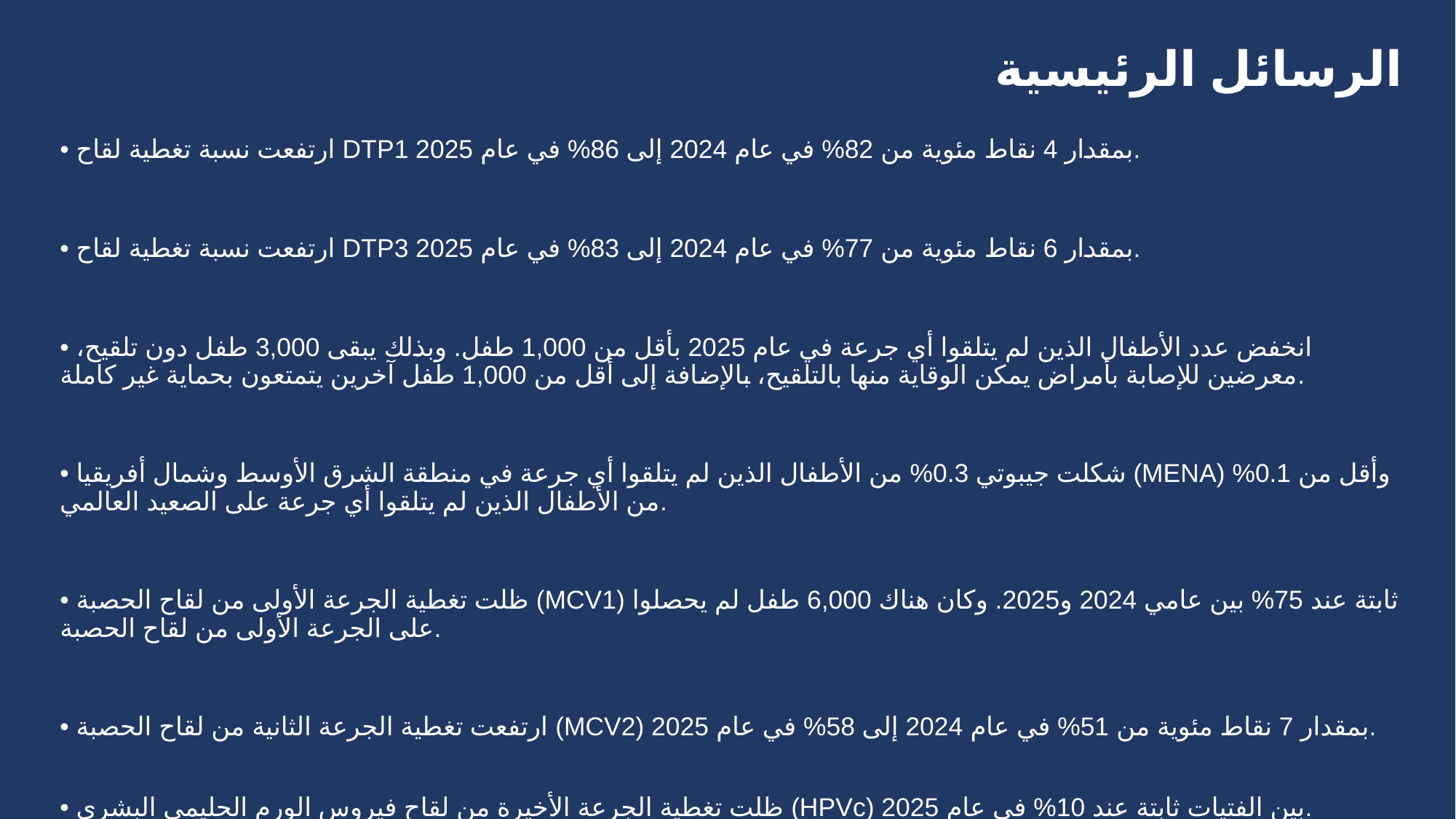

# الرسائل الرئيسية
• ارتفعت نسبة تغطية لقاح DTP1 بمقدار 4 نقاط مئوية من 82% في عام 2024 إلى 86% في عام 2025.

• ارتفعت نسبة تغطية لقاح DTP3 بمقدار 6 نقاط مئوية من 77% في عام 2024 إلى 83% في عام 2025.

• انخفض عدد الأطفال الذين لم يتلقوا أي جرعة في عام 2025 بأقل من 1,000 طفل. وبذلك يبقى 3,000 طفل دون تلقيح، معرضين للإصابة بأمراض يمكن الوقاية منها بالتلقيح، بالإضافة إلى أقل من 1,000 طفل آخرين يتمتعون بحماية غير كاملة.

• شكلت جيبوتي 0.3% من الأطفال الذين لم يتلقوا أي جرعة في منطقة الشرق الأوسط وشمال أفريقيا (MENA) وأقل من 0.1% من الأطفال الذين لم يتلقوا أي جرعة على الصعيد العالمي.

• ظلت تغطية الجرعة الأولى من لقاح الحصبة (MCV1) ثابتة عند 75% بين عامي 2024 و2025. وكان هناك 6,000 طفل لم يحصلوا على الجرعة الأولى من لقاح الحصبة.

• ارتفعت تغطية الجرعة الثانية من لقاح الحصبة (MCV2) بمقدار 7 نقاط مئوية من 51% في عام 2024 إلى 58% في عام 2025.

• ظلت تغطية الجرعة الأخيرة من لقاح فيروس الورم الحليمي البشري (HPVc) بين الفتيات ثابتة عند 10% في عام 2025.